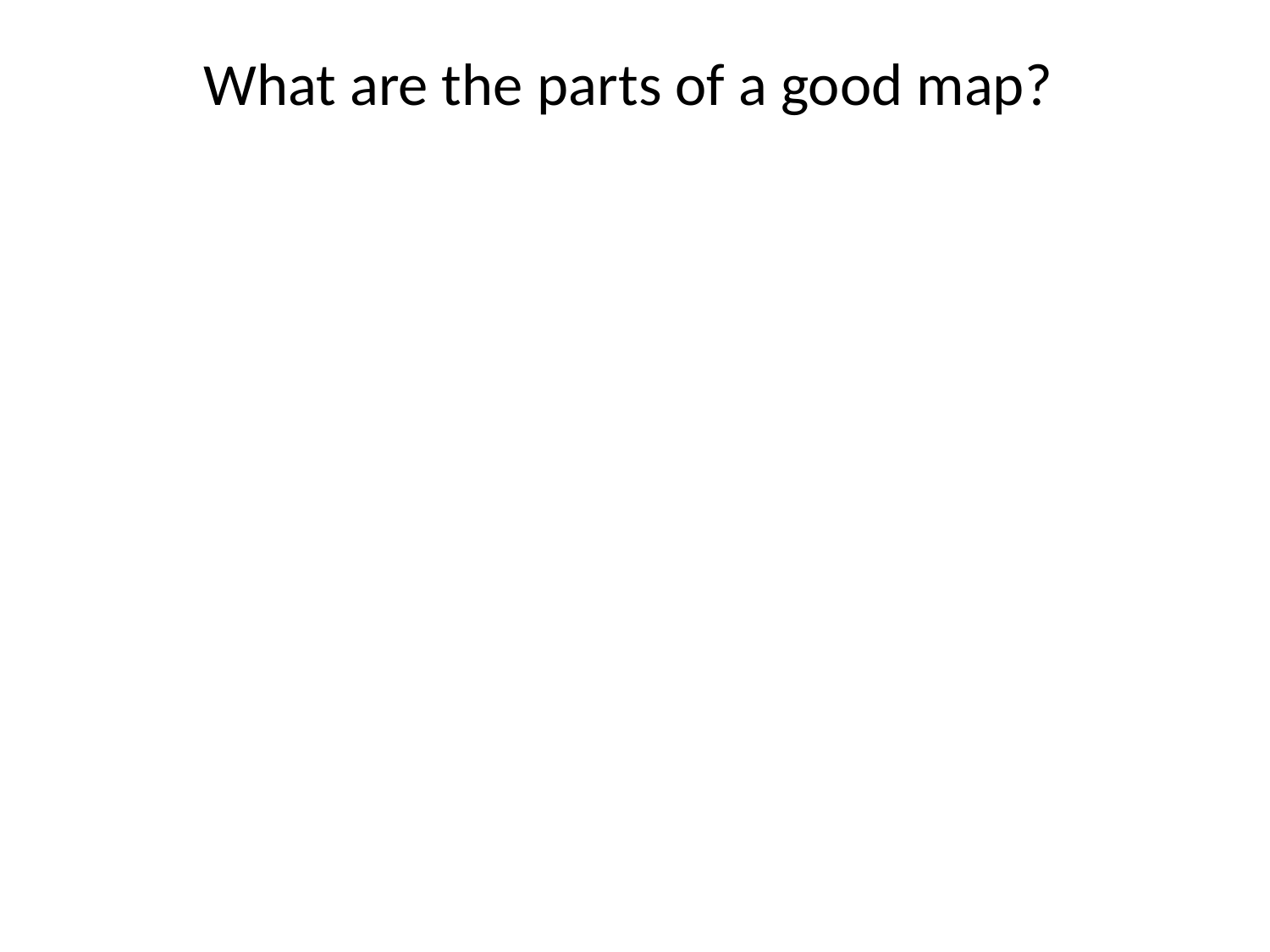

# What are the parts of a good map?